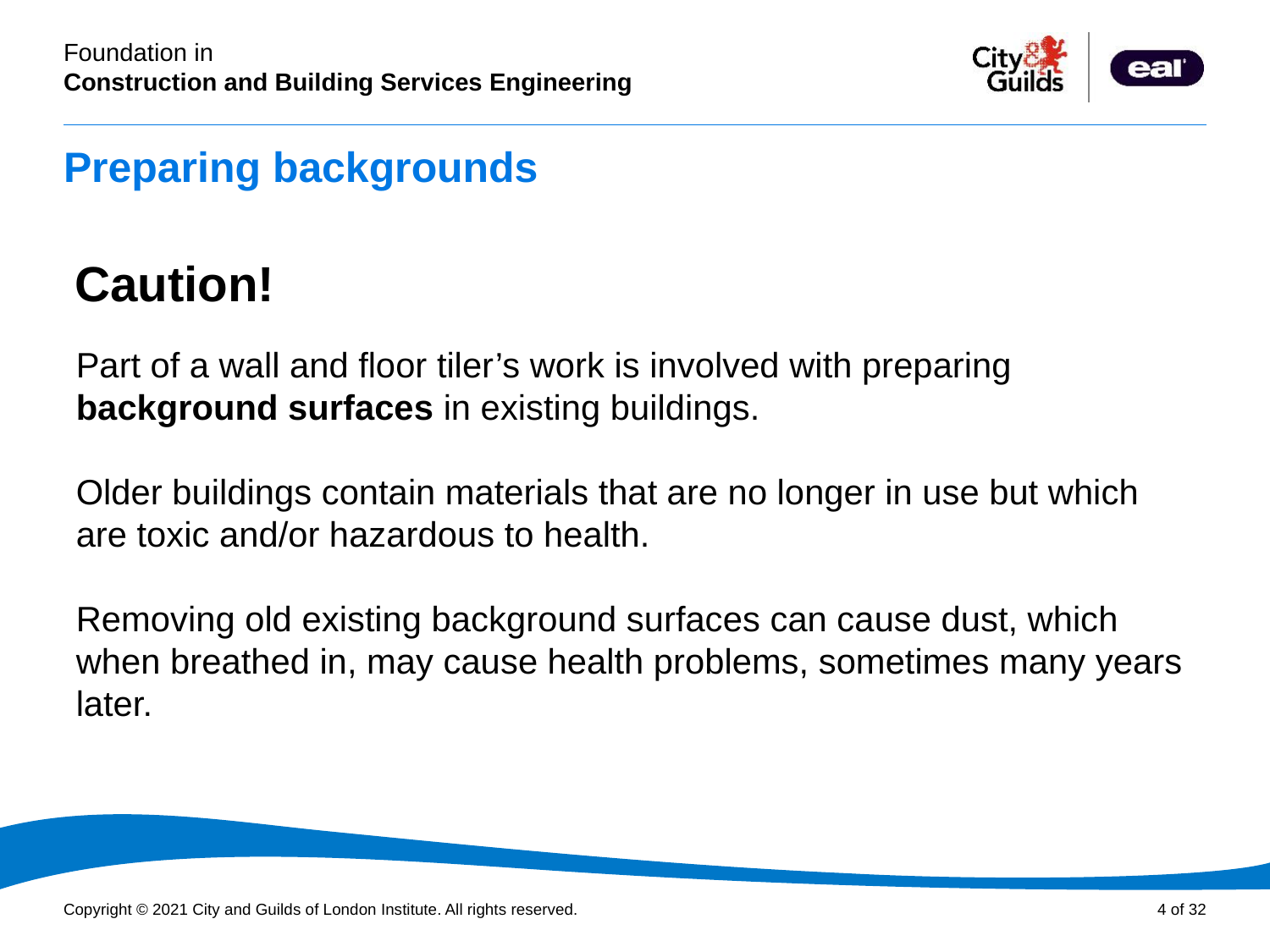

# Preparing backgrounds
Caution!
Part of a wall and floor tiler’s work is involved with preparing background surfaces in existing buildings.

Older buildings contain materials that are no longer in use but which are toxic and/or hazardous to health.

Removing old existing background surfaces can cause dust, which when breathed in, may cause health problems, sometimes many years later.